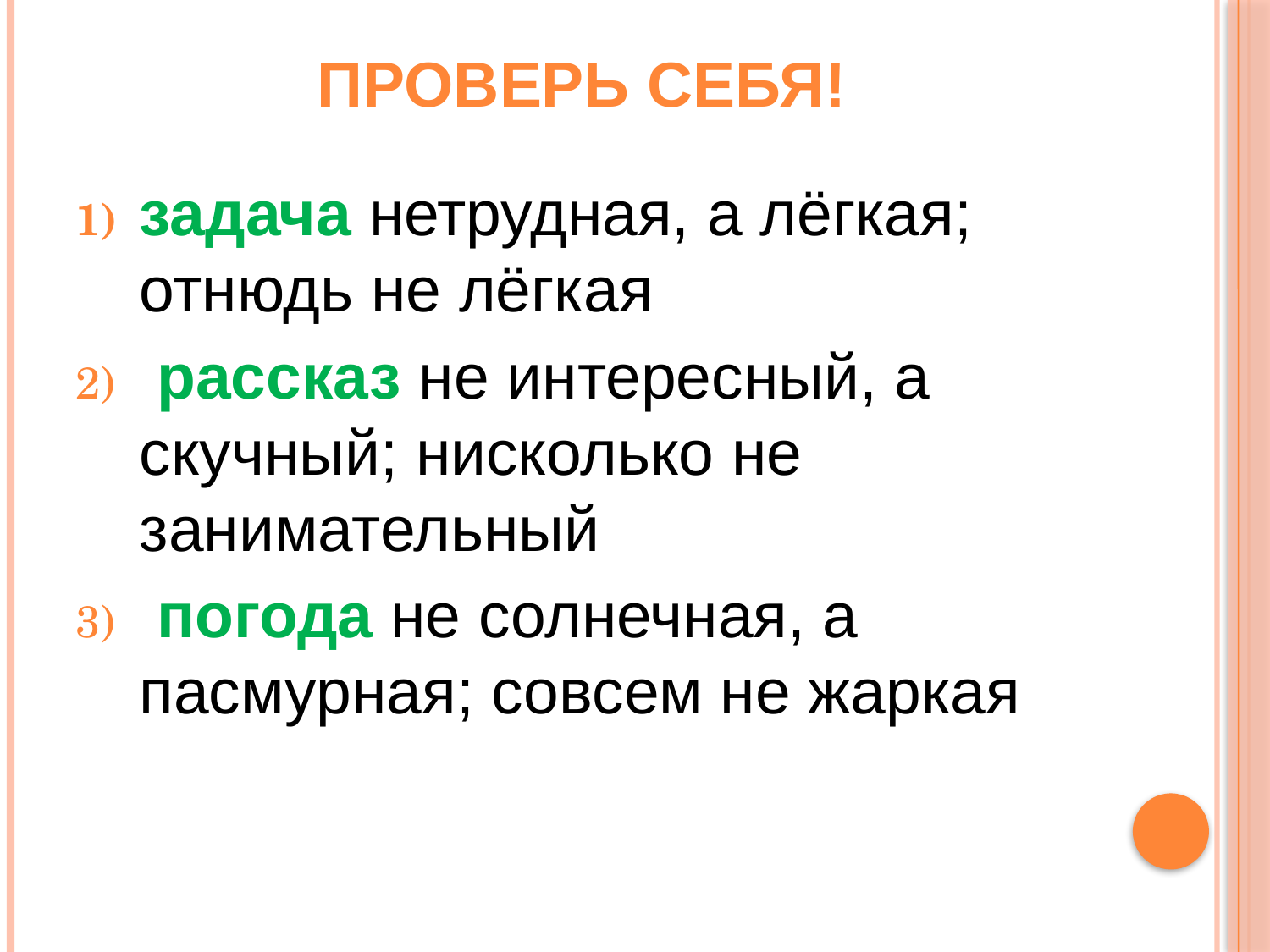

# Проверь себя!
задача нетрудная, а лёгкая; отнюдь не лёгкая
 рассказ не интересный, а скучный; нисколько не занимательный
 погода не солнечная, а пасмурная; совсем не жаркая